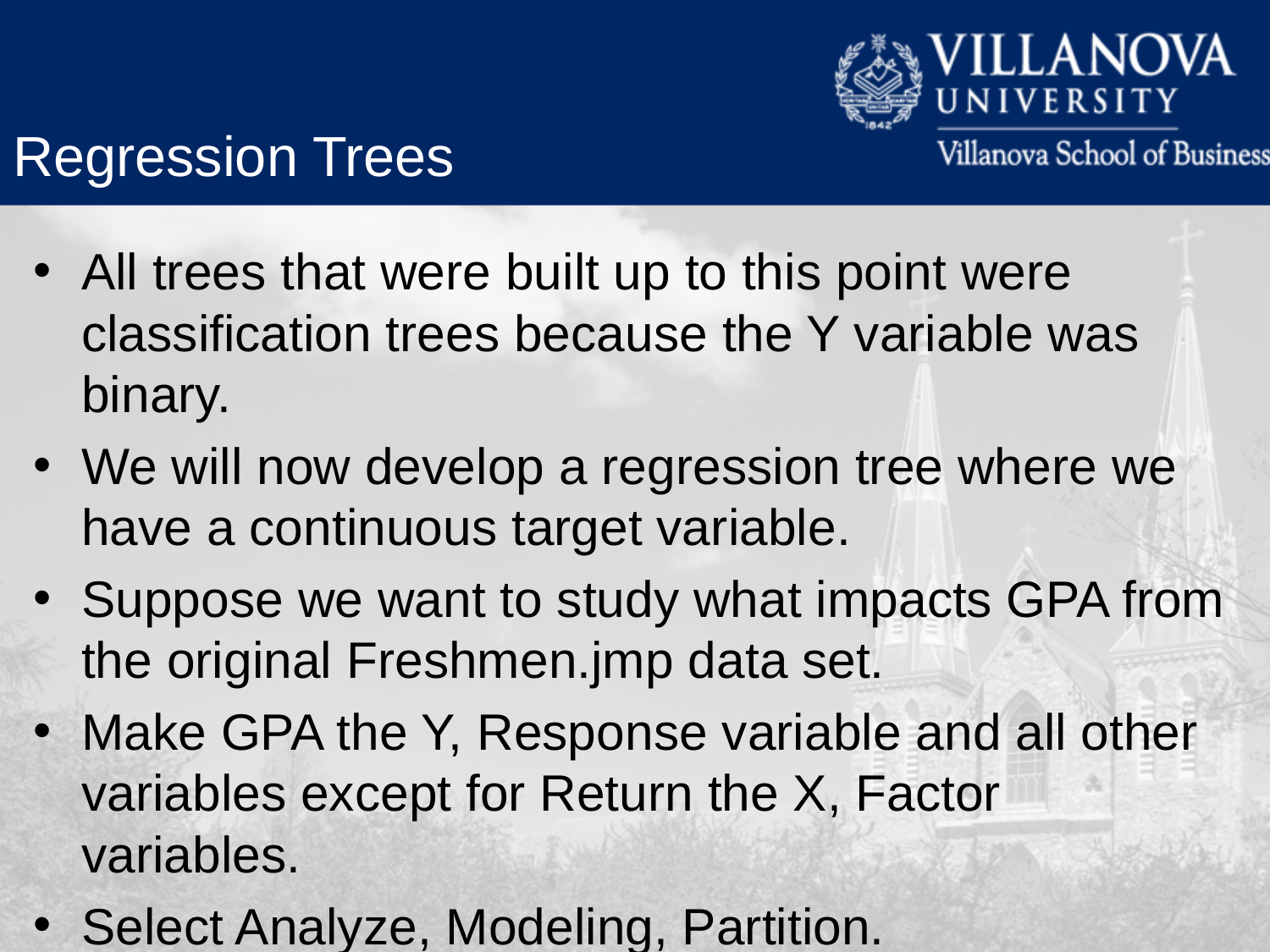

Regression Trees
All trees that were built up to this point were classification trees because the Y variable was binary.
We will now develop a regression tree where we have a continuous target variable.
Suppose we want to study what impacts GPA from the original Freshmen.jmp data set.
Make GPA the Y, Response variable and all other variables except for Return the X, Factor variables.
Select Analyze, Modeling, Partition.